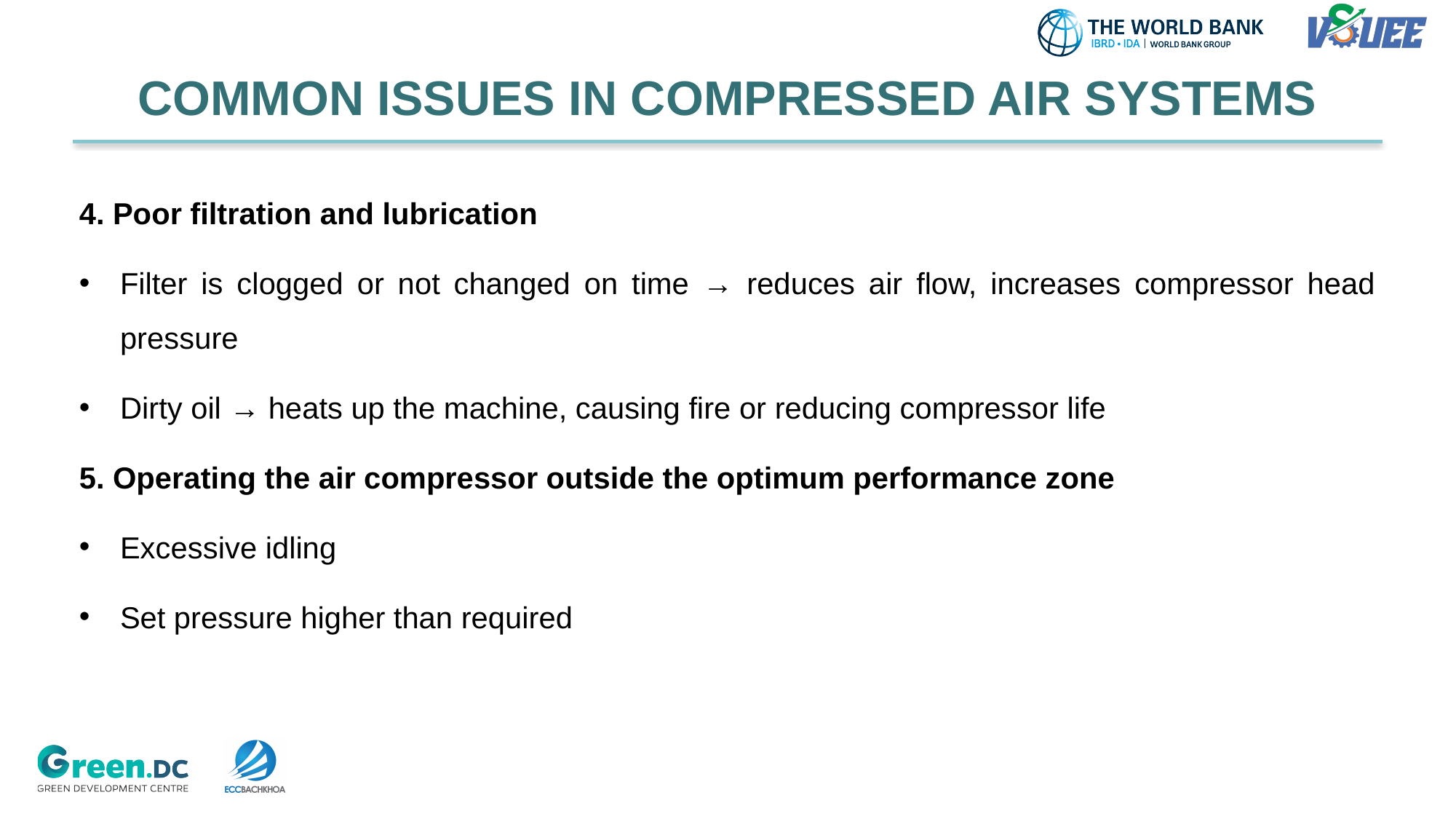

COMMON ISSUES IN COMPRESSED AIR SYSTEMS

4. Poor filtration and lubrication
Filter is clogged or not changed on time → reduces air flow, increases compressor head pressure
Dirty oil → heats up the machine, causing fire or reducing compressor life
5. Operating the air compressor outside the optimum performance zone
Excessive idling
Set pressure higher than required